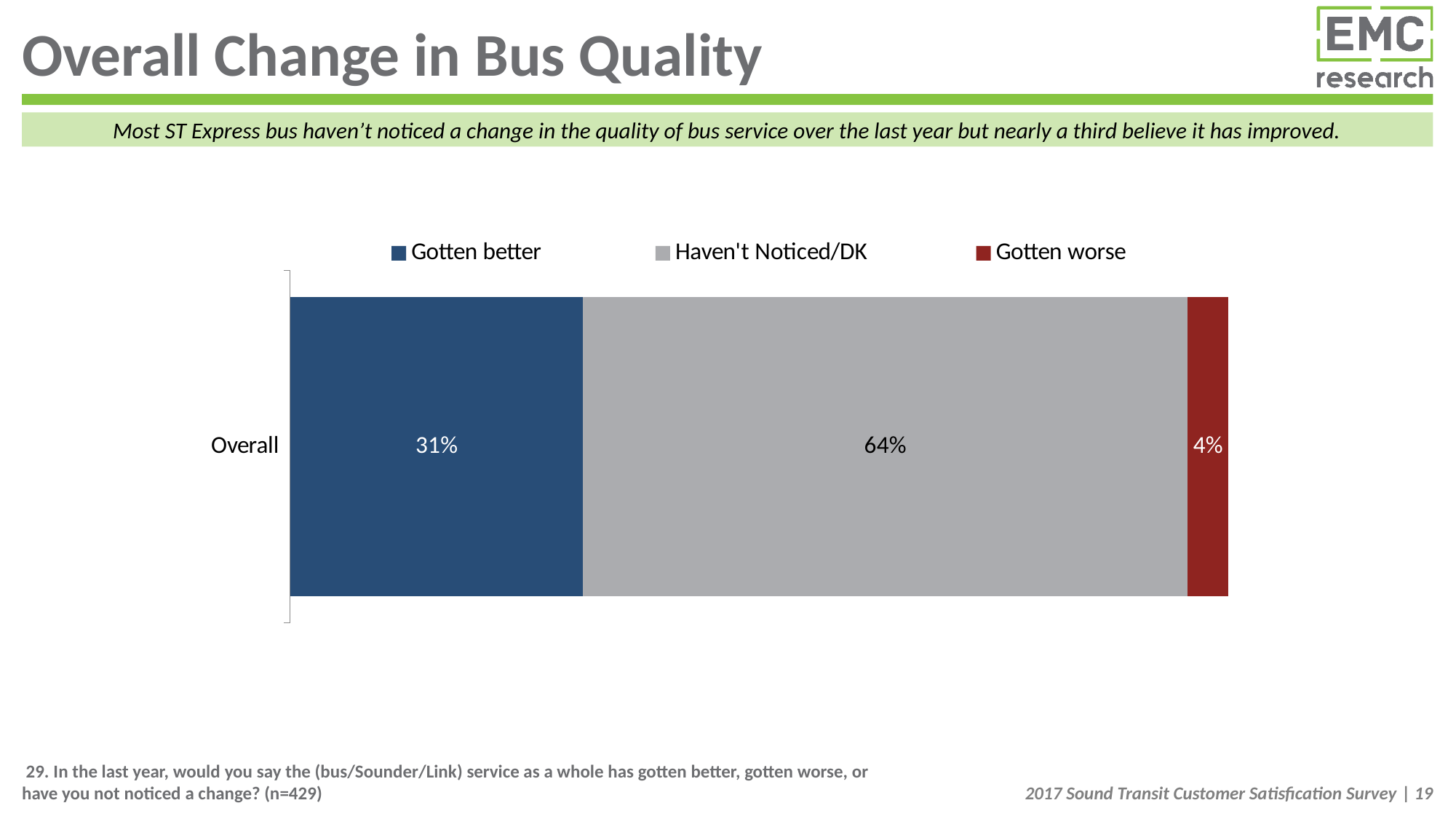

# Overall Change in Bus Quality
Most ST Express bus haven’t noticed a change in the quality of bus service over the last year but nearly a third believe it has improved.

### Chart

| Category | Gotten better  | Haven't Noticed/DK | Gotten worse |
|---|---|---|---|
| Overall | 0.312215454884243 | 0.6439907509308075 | 0.04379379418495132 |
 29. In the last year, would you say the (bus/Sounder/Link) service as a whole has gotten better, gotten worse, or have you not noticed a change? (n=429)